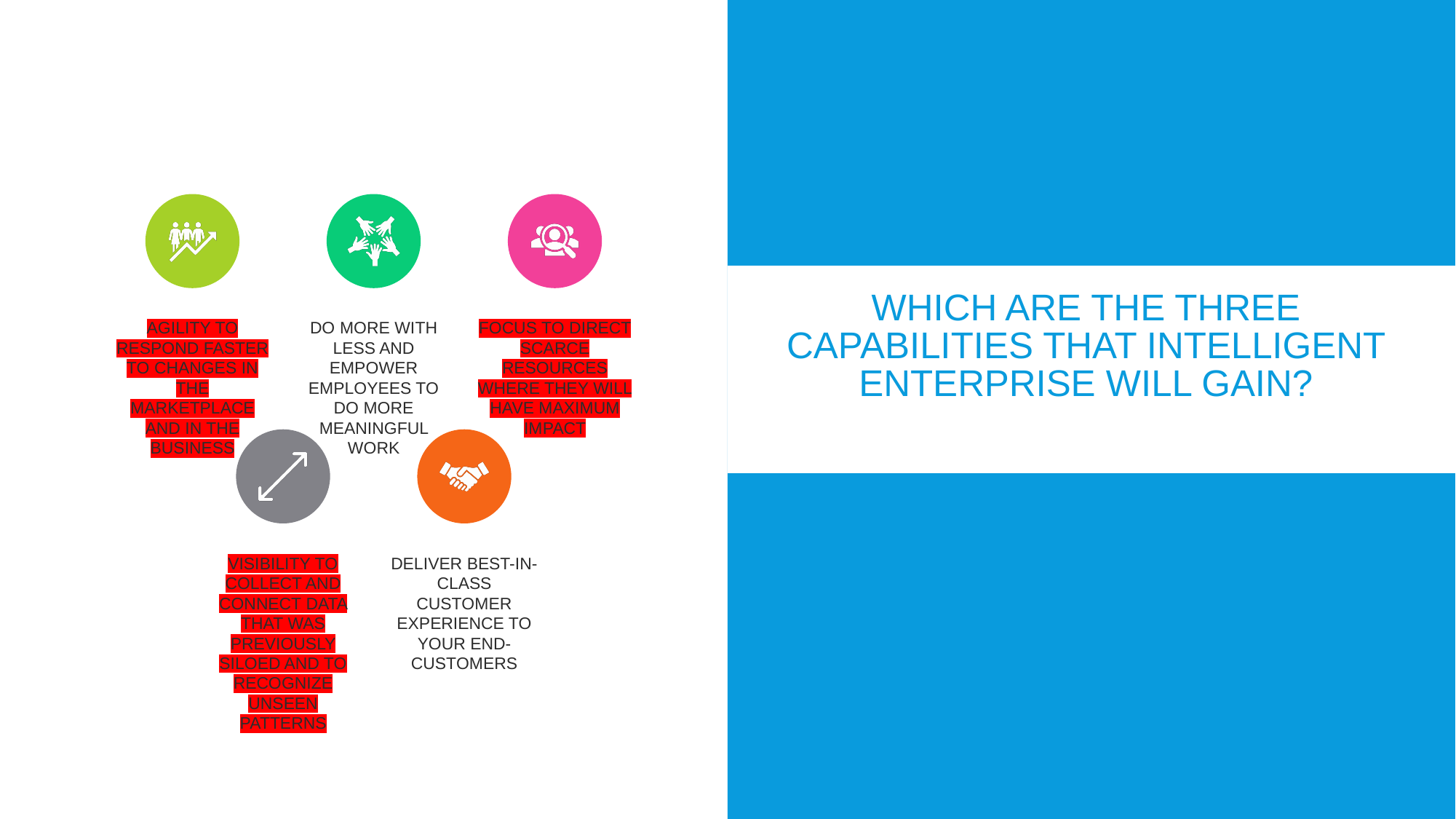

Agility to respond faster to changes in the marketplace and in the business
Do more with less and empower employees to do more meaningful work
Focus to direct scarce resources where they will have maximum impact
Visibility to collect and connect data that was previously siloed and to recognize unseen patterns
Deliver best-in-class customer experience to your end-customers

# Which are the three capabilities that Intelligent Enterprise will gain?